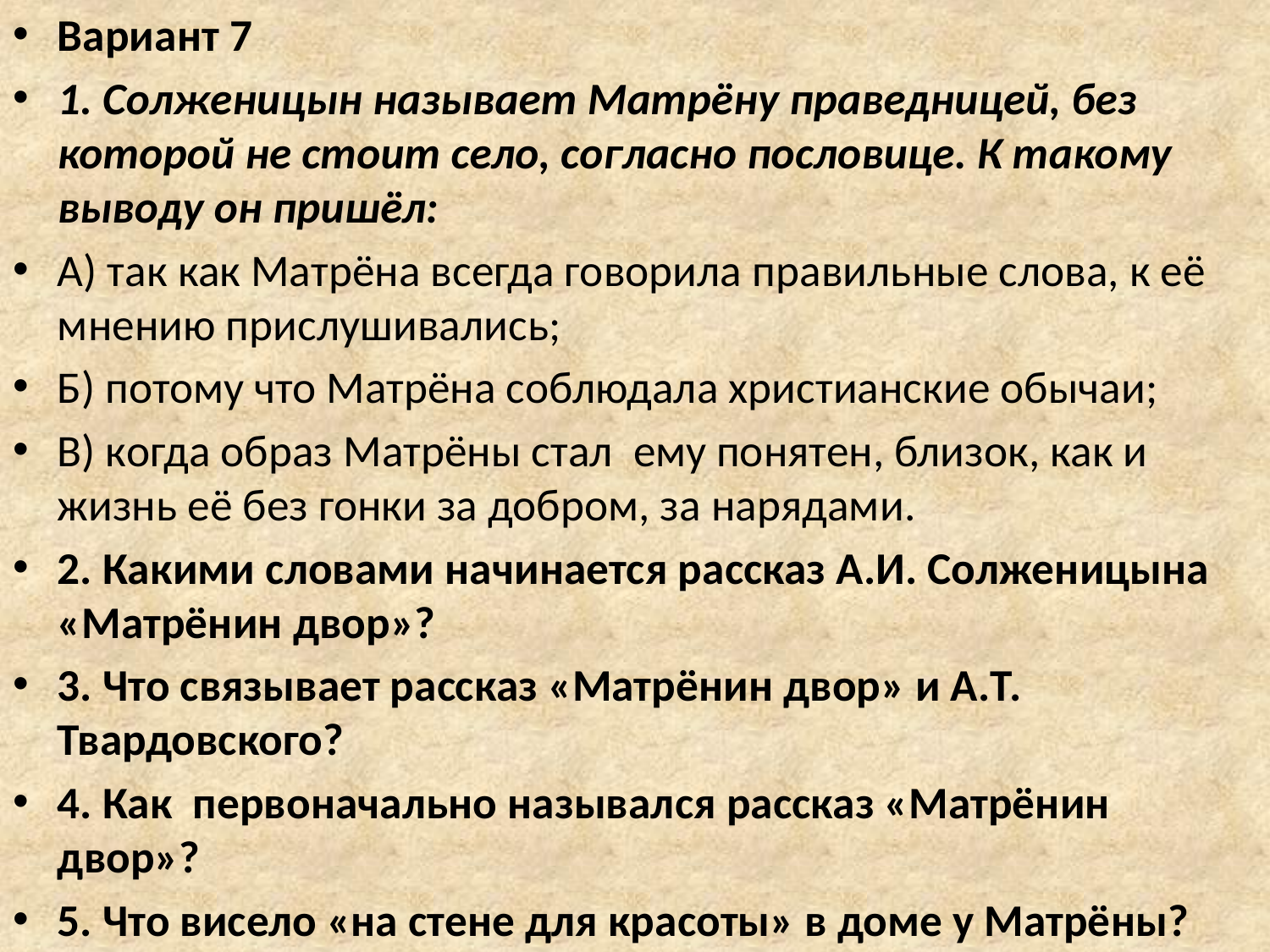

Вариант 7
1. Солженицын называет Матрёну праведницей, без которой не стоит село, согласно пословице. К такому выводу он пришёл:
А) так как Матрёна всегда говорила правильные слова, к её мнению прислушивались;
Б) потому что Матрёна соблюдала христианские обычаи;
В) когда образ Матрёны стал  ему понятен, близок, как и жизнь её без гонки за добром, за нарядами.
2. Какими словами начинается рассказ А.И. Солженицына «Матрёнин двор»?
3. Что связывает рассказ «Матрёнин двор» и А.Т. Твардовского?
4. Как  первоначально назывался рассказ «Матрёнин двор»?
5. Что висело «на стене для красоты» в доме у Матрёны?

#